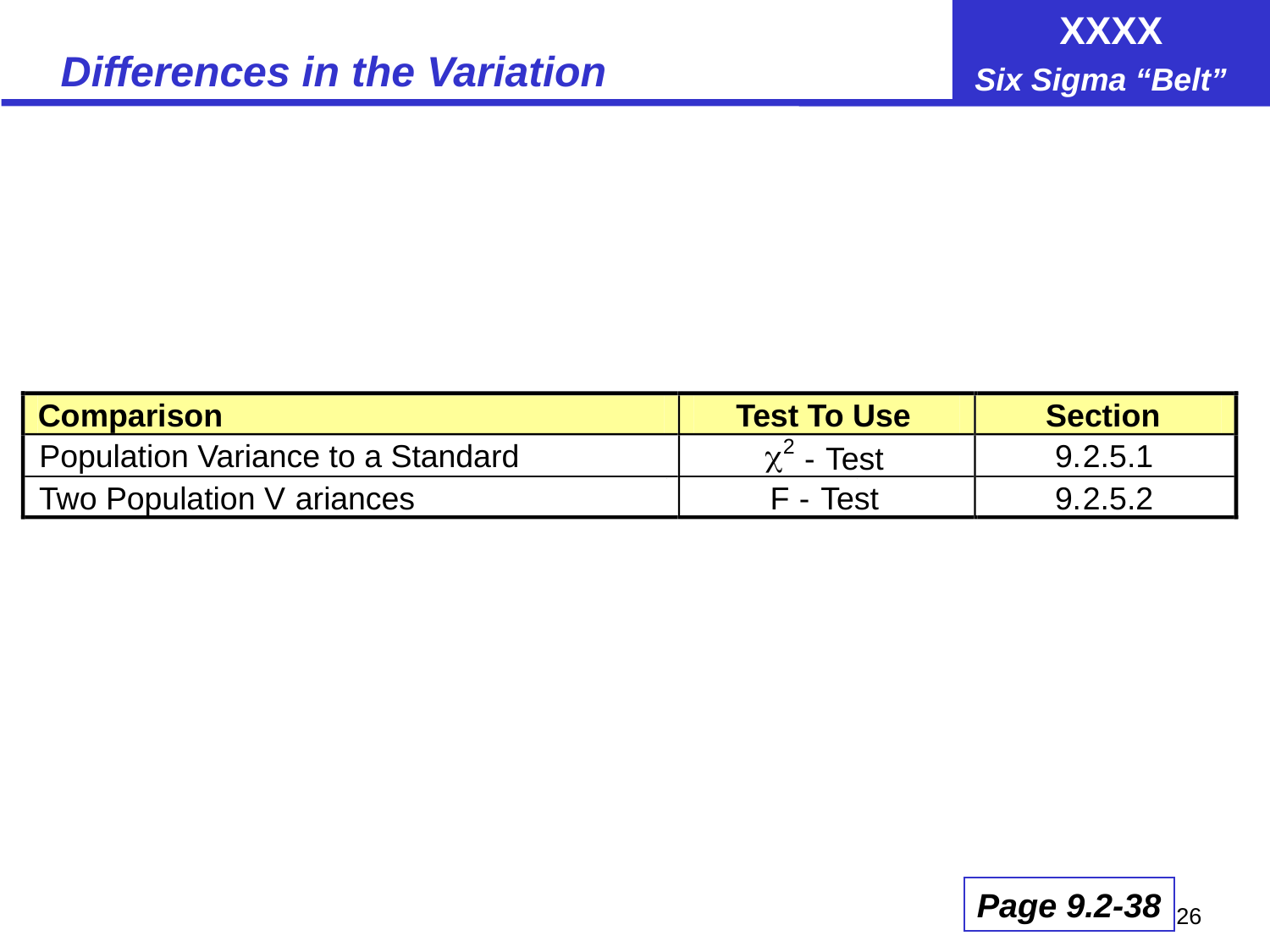

# Differences in the Variation

Comparison

Test To Use

Section

2

χ

Population Variance to a Standard

9.
2.5.1

-
 Test

Two Population V
ariances

F
-
 Test

9.
2.5.2

Page 9.2-38